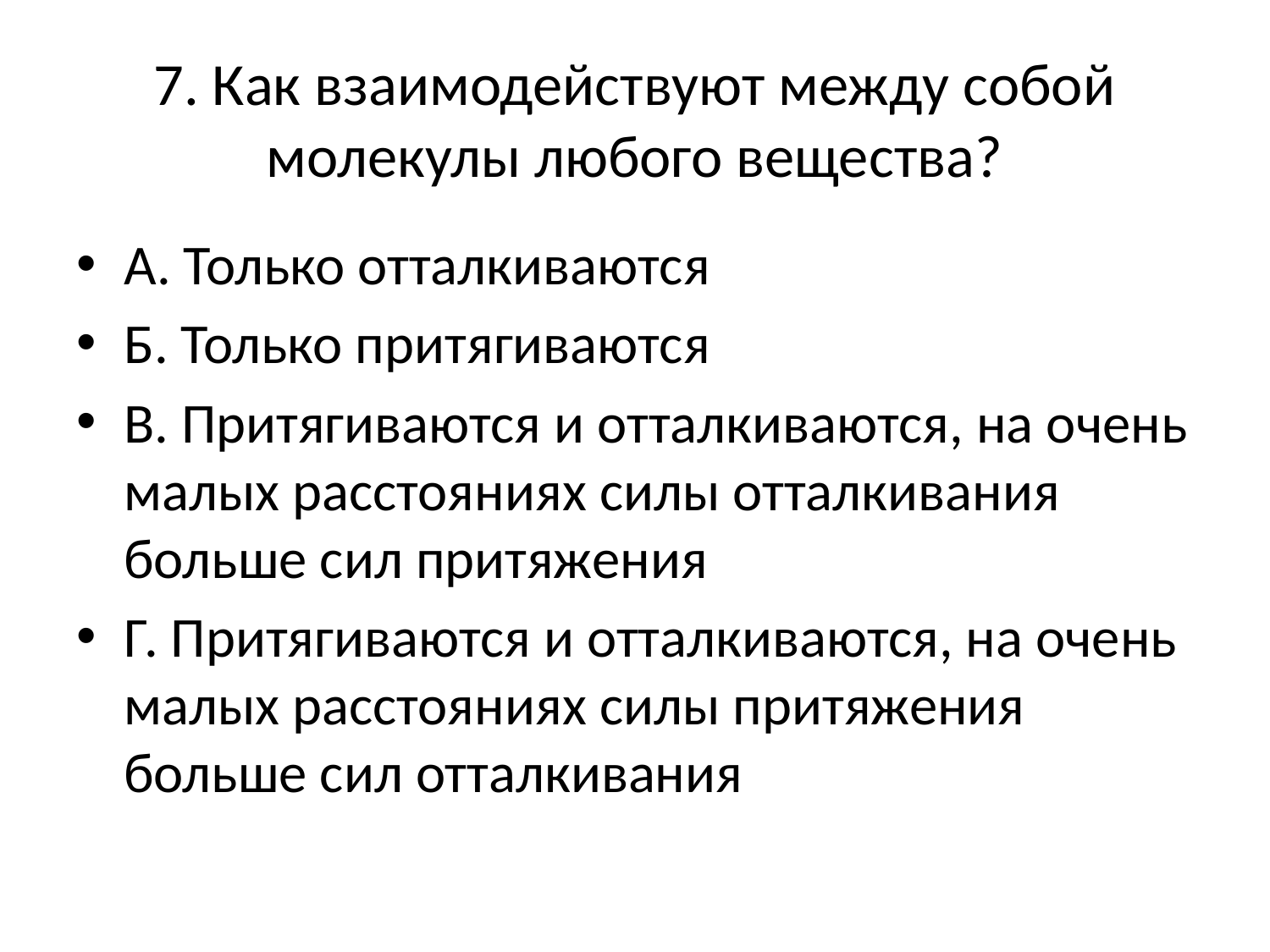

# 7. Как взаимодействуют между собой молекулы любого вещества?
А. Только отталкиваются
Б. Только притягиваются
В. Притягиваются и отталкиваются, на очень малых расстояниях силы отталкивания больше сил притяжения
Г. Притягиваются и отталкиваются, на очень малых расстояниях силы притяжения больше сил отталкивания